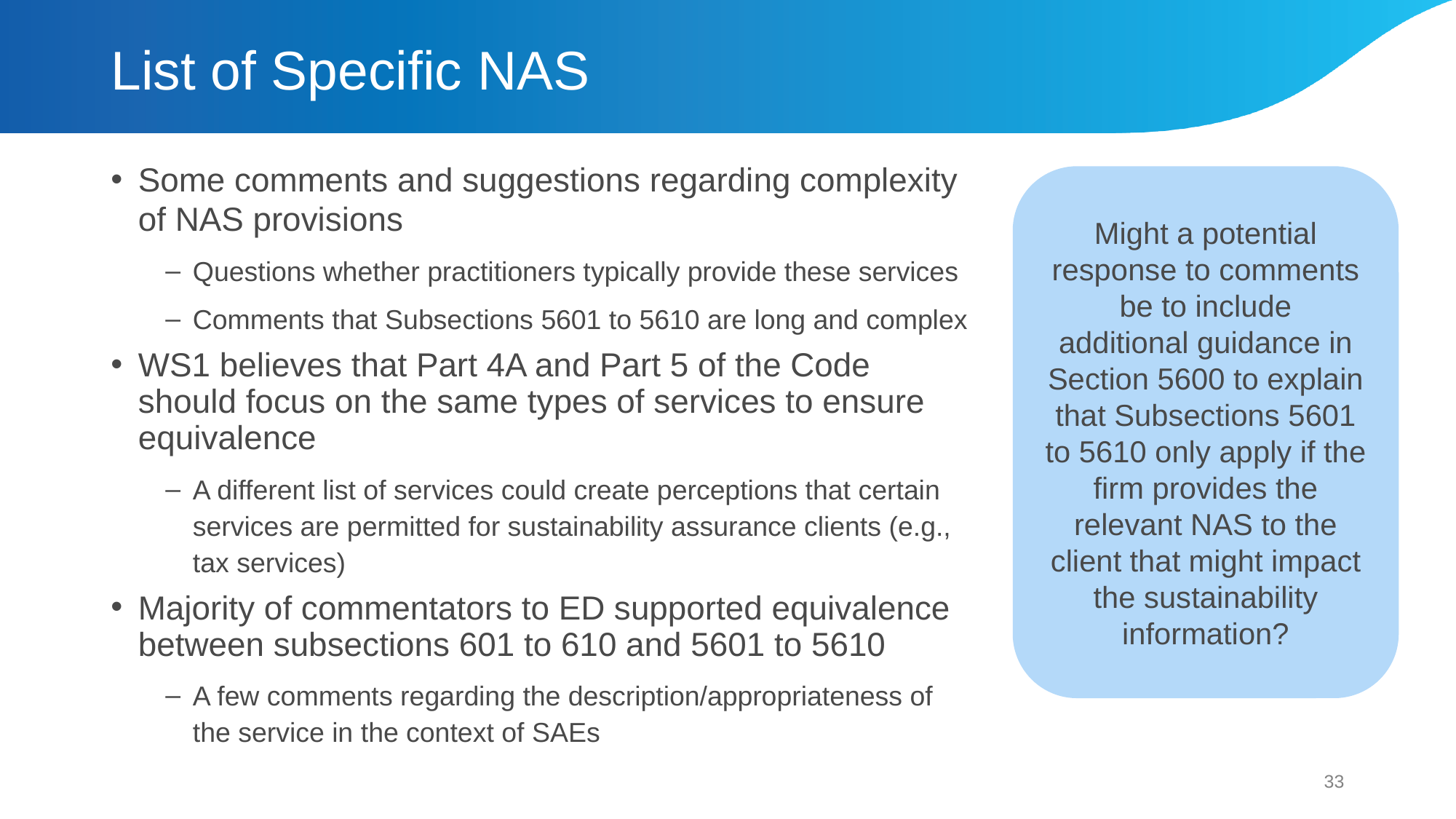

# List of Specific NAS
Some comments and suggestions regarding complexity of NAS provisions
Questions whether practitioners typically provide these services
Comments that Subsections 5601 to 5610 are long and complex
WS1 believes that Part 4A and Part 5 of the Code should focus on the same types of services to ensure equivalence
A different list of services could create perceptions that certain services are permitted for sustainability assurance clients (e.g., tax services)
Majority of commentators to ED supported equivalence between subsections 601 to 610 and 5601 to 5610
A few comments regarding the description/appropriateness of the service in the context of SAEs

Might a potential response to comments be to include
additional guidance in Section 5600 to explain that Subsections 5601 to 5610 only apply if the firm provides the relevant NAS to the client that might impact the sustainability information?
33